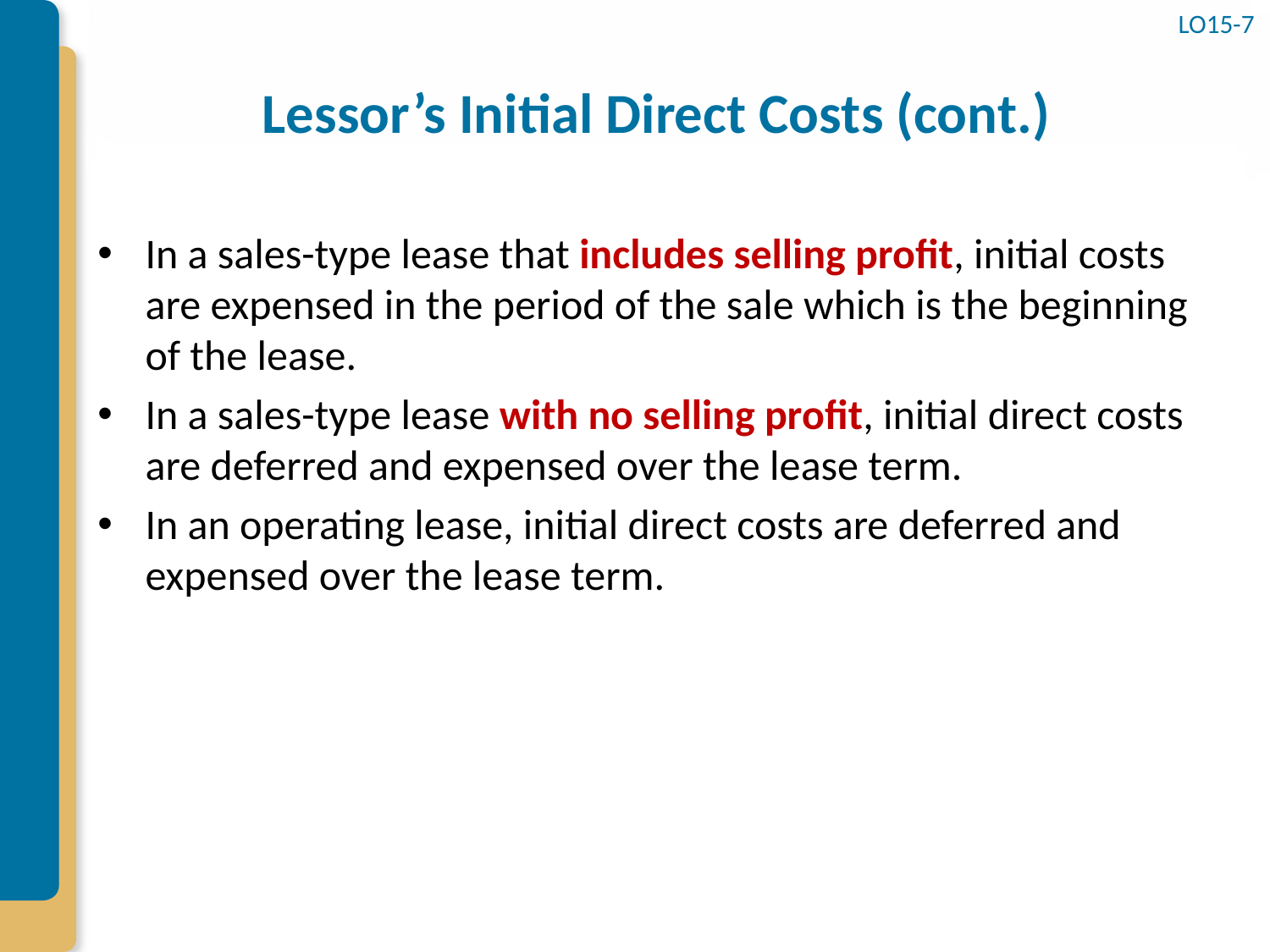

LO15-7
# Lessor’s Initial Direct Costs (cont.)
In a sales-type lease that includes selling profit, initial costs are expensed in the period of the sale which is the beginning of the lease.
In a sales-type lease with no selling profit, initial direct costs are deferred and expensed over the lease term.
In an operating lease, initial direct costs are deferred and expensed over the lease term.